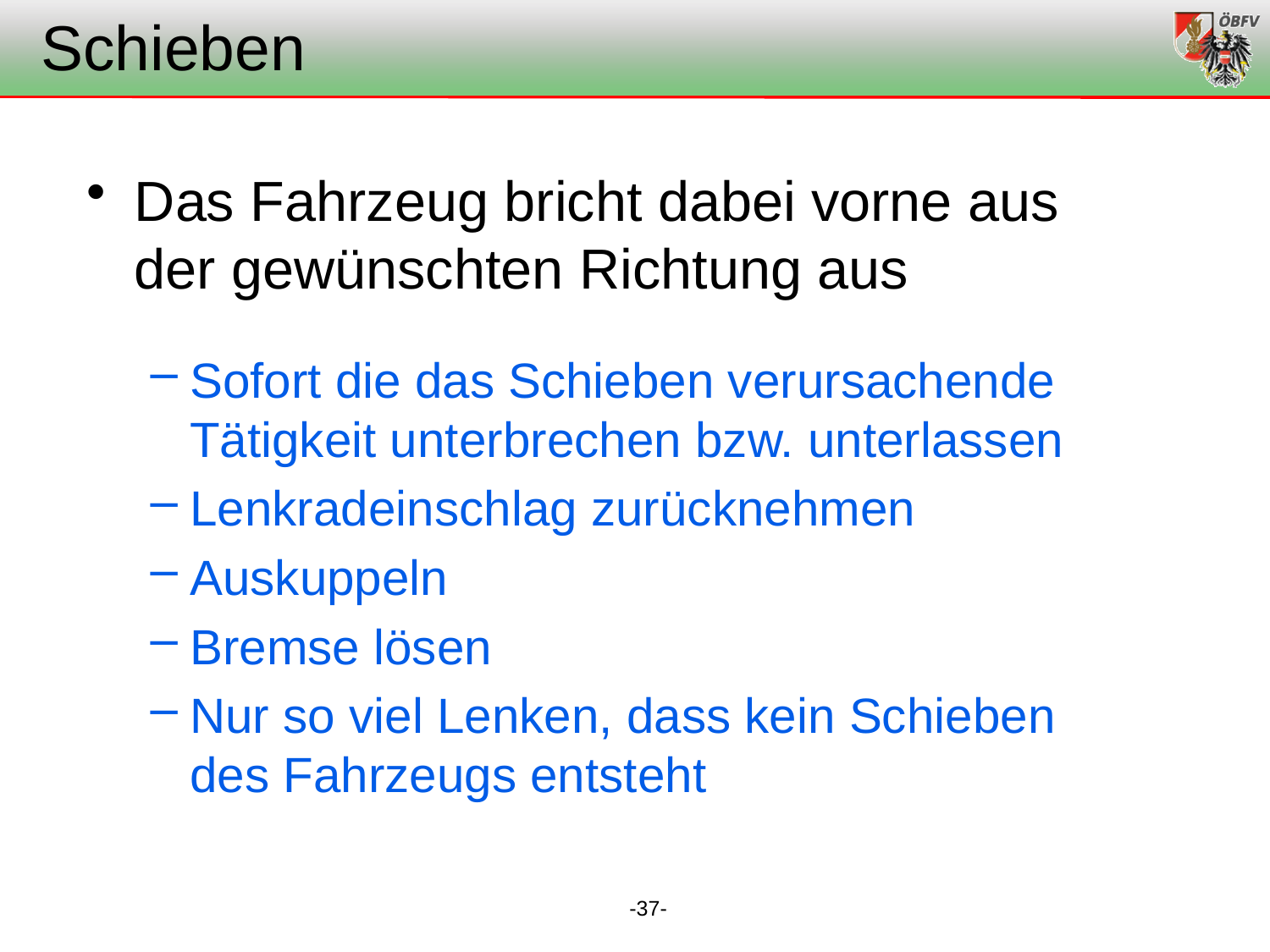

Schieben
Das Fahrzeug bricht dabei vorne aus der gewünschten Richtung aus

Sofort die das Schieben verursachende Tätigkeit unterbrechen bzw. unterlassen
Lenkradeinschlag zurücknehmen
Auskuppeln
Bremse lösen
Nur so viel Lenken, dass kein Schieben des Fahrzeugs entsteht

-37-